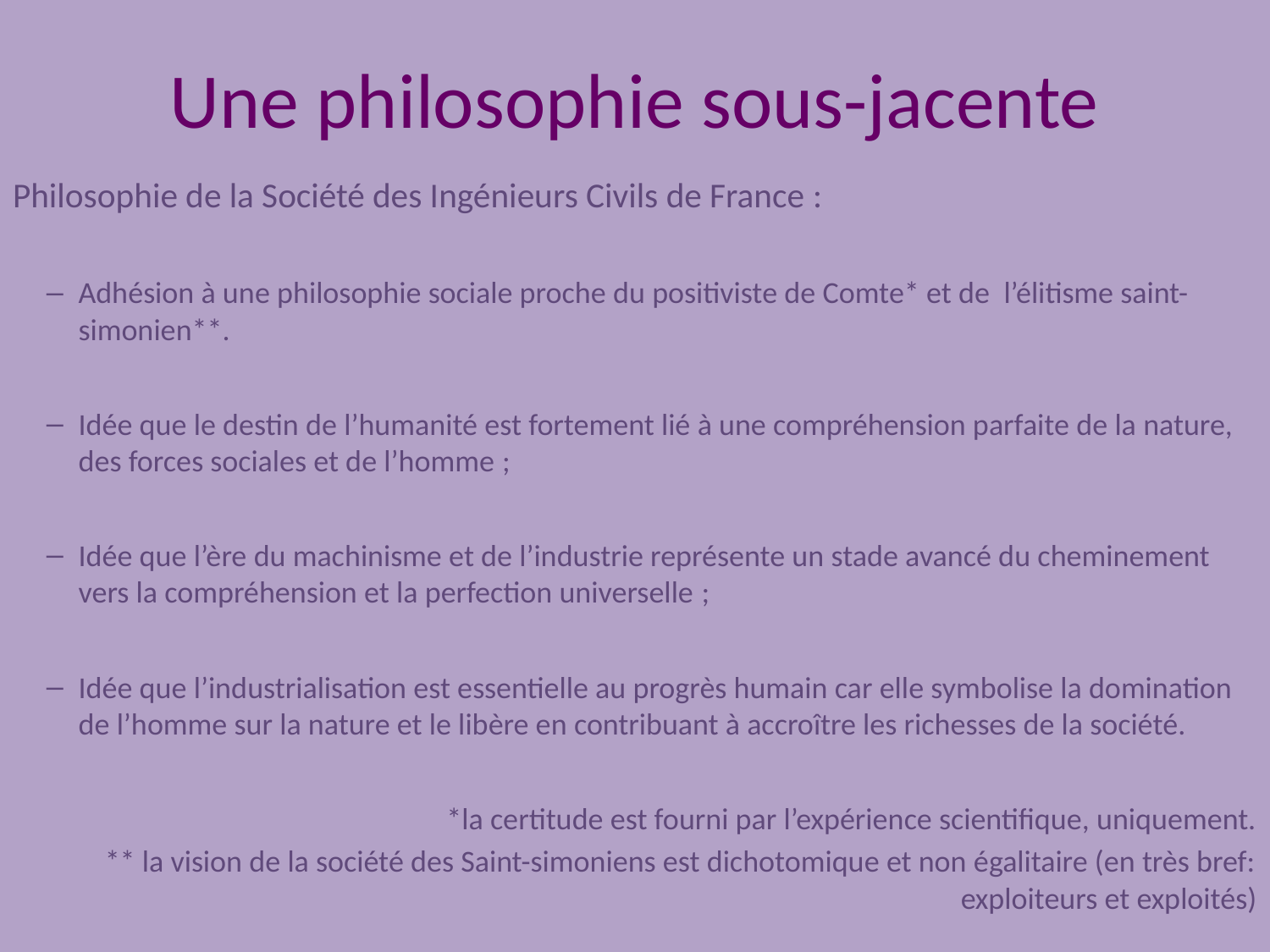

# Une philosophie sous-jacente
Philosophie de la Société des Ingénieurs Civils de France :

Adhésion à une philosophie sociale proche du positiviste de Comte* et de  l’élitisme saint-simonien**.

Idée que le destin de l’humanité est fortement lié à une compréhension parfaite de la nature, des forces sociales et de l’homme ;

Idée que l’ère du machinisme et de l’industrie représente un stade avancé du cheminement vers la compréhension et la perfection universelle ;

Idée que l’industrialisation est essentielle au progrès humain car elle symbolise la domination de l’homme sur la nature et le libère en contribuant à accroître les richesses de la société.

*la certitude est fourni par l’expérience scientifique, uniquement.
** la vision de la société des Saint-simoniens est dichotomique et non égalitaire (en très bref: exploiteurs et exploités)